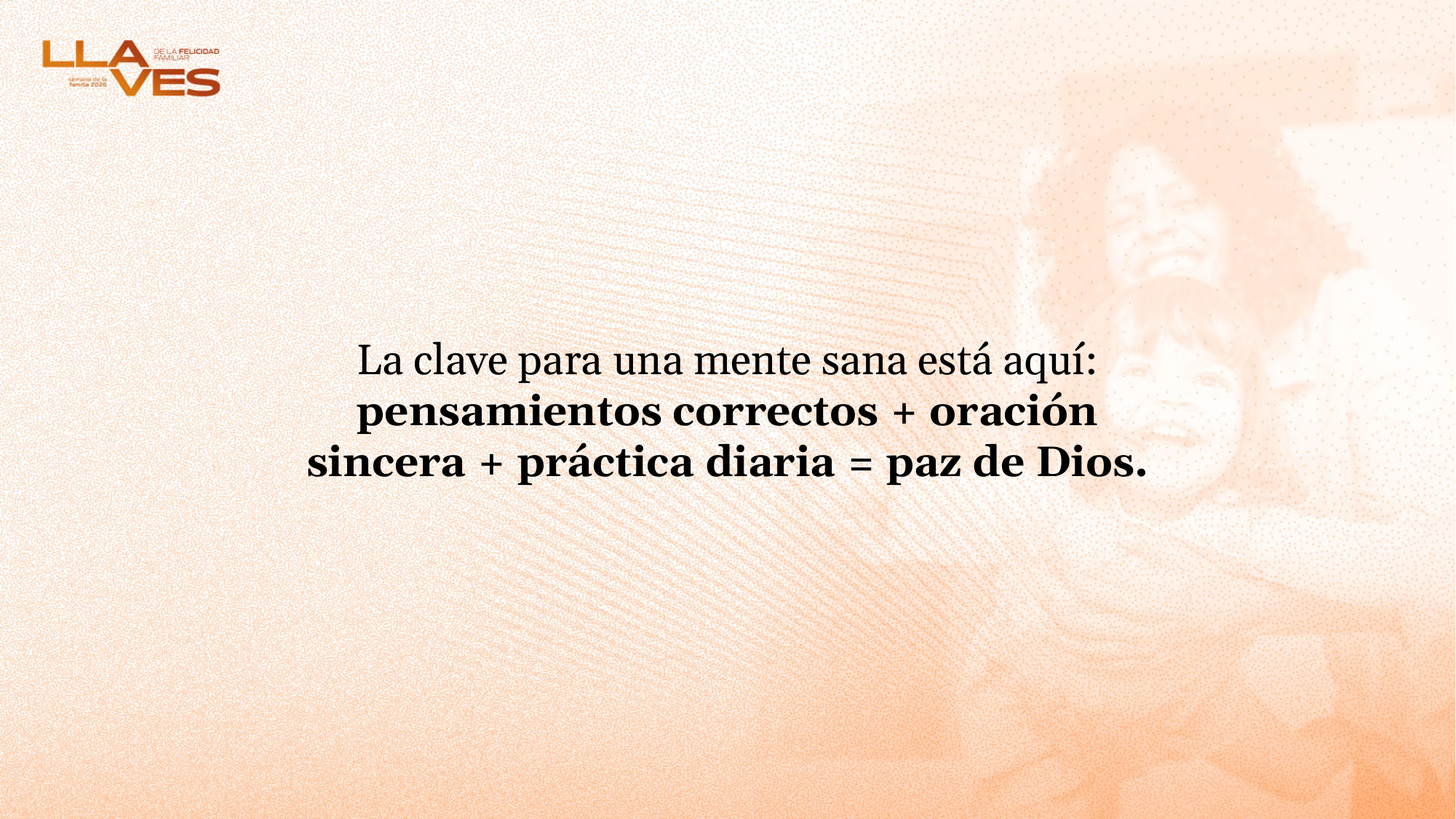

La clave para una mente sana está aquí: pensamientos correctos + oración sincera + práctica diaria = paz de Dios.